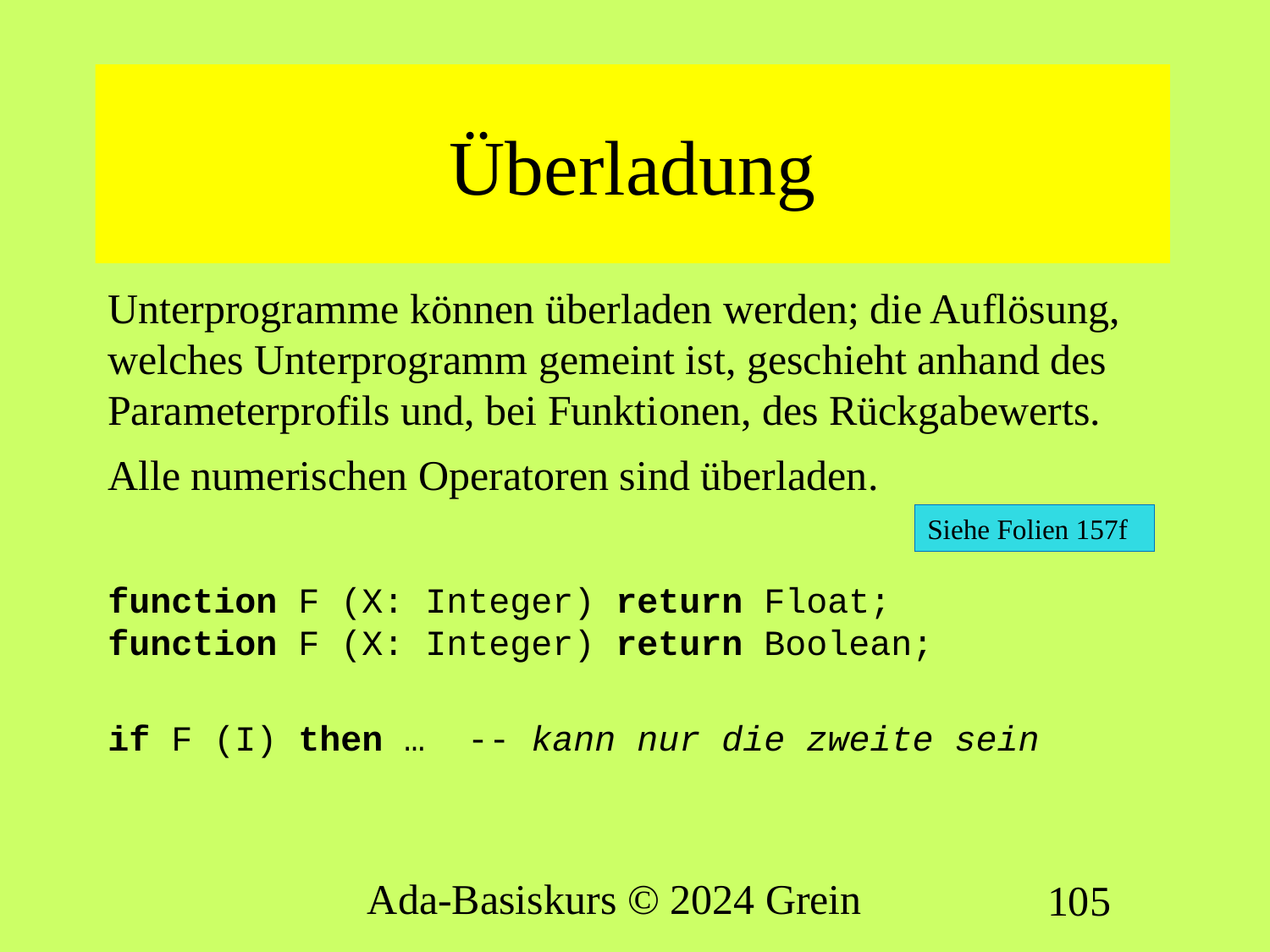

# Überladung
Unterprogramme können überladen werden; die Auflösung, welches Unterprogramm gemeint ist, geschieht anhand des Parameterprofils und, bei Funktionen, des Rückgabewerts.
Alle numerischen Operatoren sind überladen.

function F (X: Integer) return Float;
function F (X: Integer) return Boolean;

if F (I) then …  -- kann nur die zweite sein

Siehe Folien 157f
Ada-Basiskurs © 2024 Grein
105